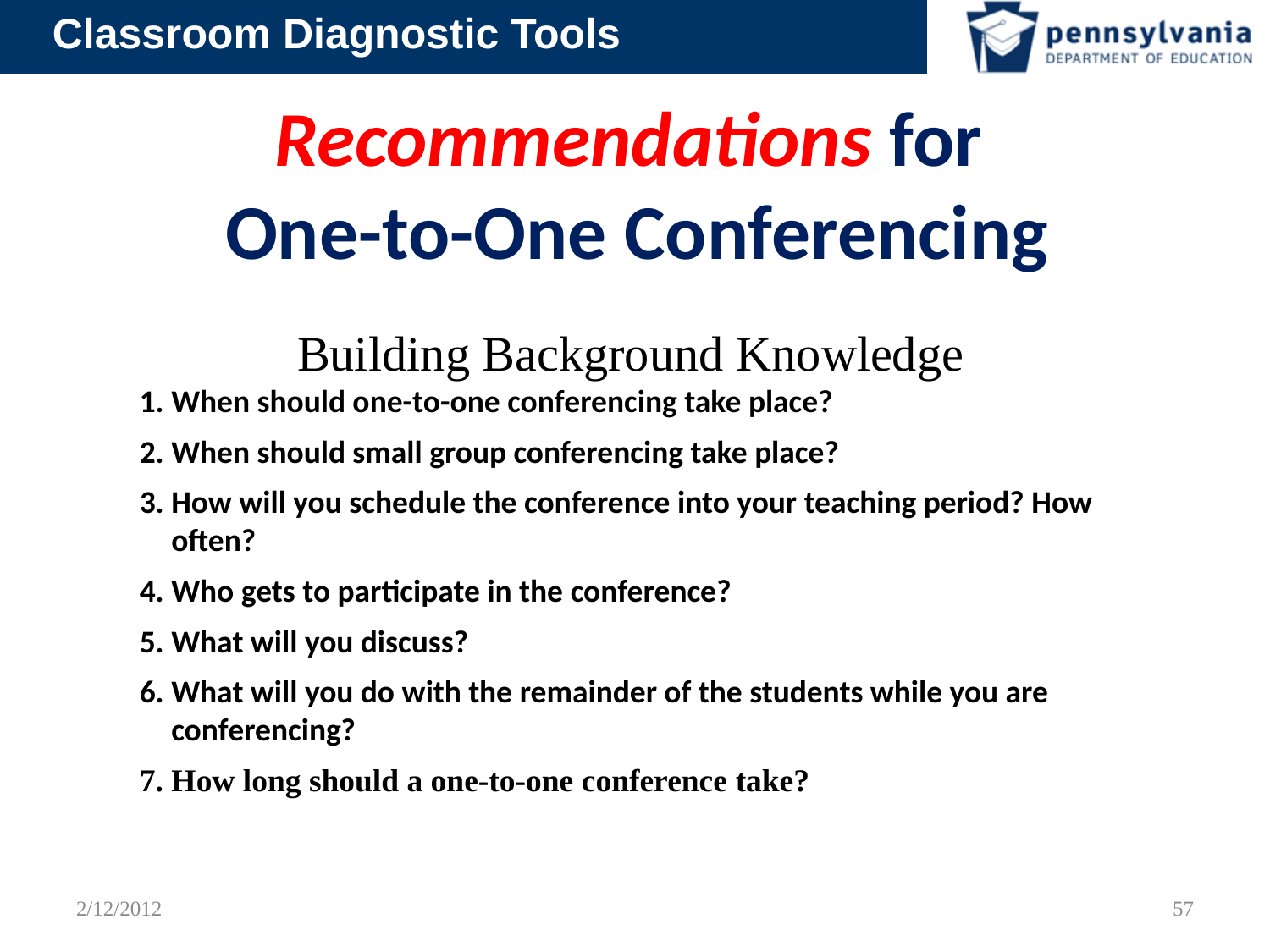

# Recommendations for One-to-One Conferencing

Building Background Knowledge
1. When should one-to-one conferencing take place?
2. When should small group conferencing take place?
3. How will you schedule the conference into your teaching period? How often?
4. Who gets to participate in the conference?
5. What will you discuss?
6. What will you do with the remainder of the students while you are conferencing?
7. How long should a one-to-one conference take?
2/12/2012
57